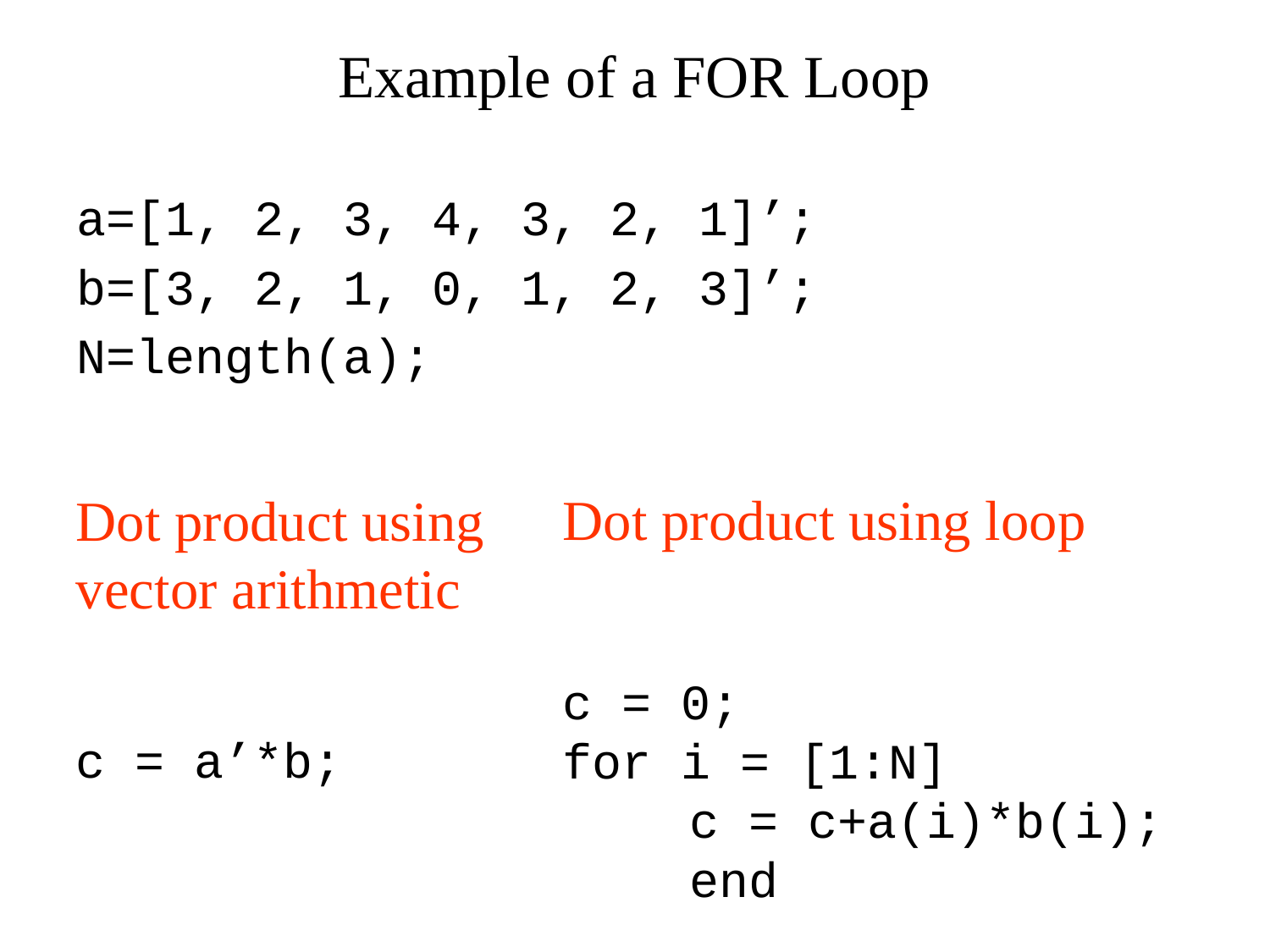

# Example of a FOR Loop
a=[1, 2, 3, 4, 3, 2, 1]’;
b=[3, 2, 1, 0, 1, 2, 3]’;
N=length(a);

Dot product using loop

c = 0;
for i = [1:N]
	c = c+a(i)*b(i);
	end
Dot product using vector arithmetic

c = a’*b;